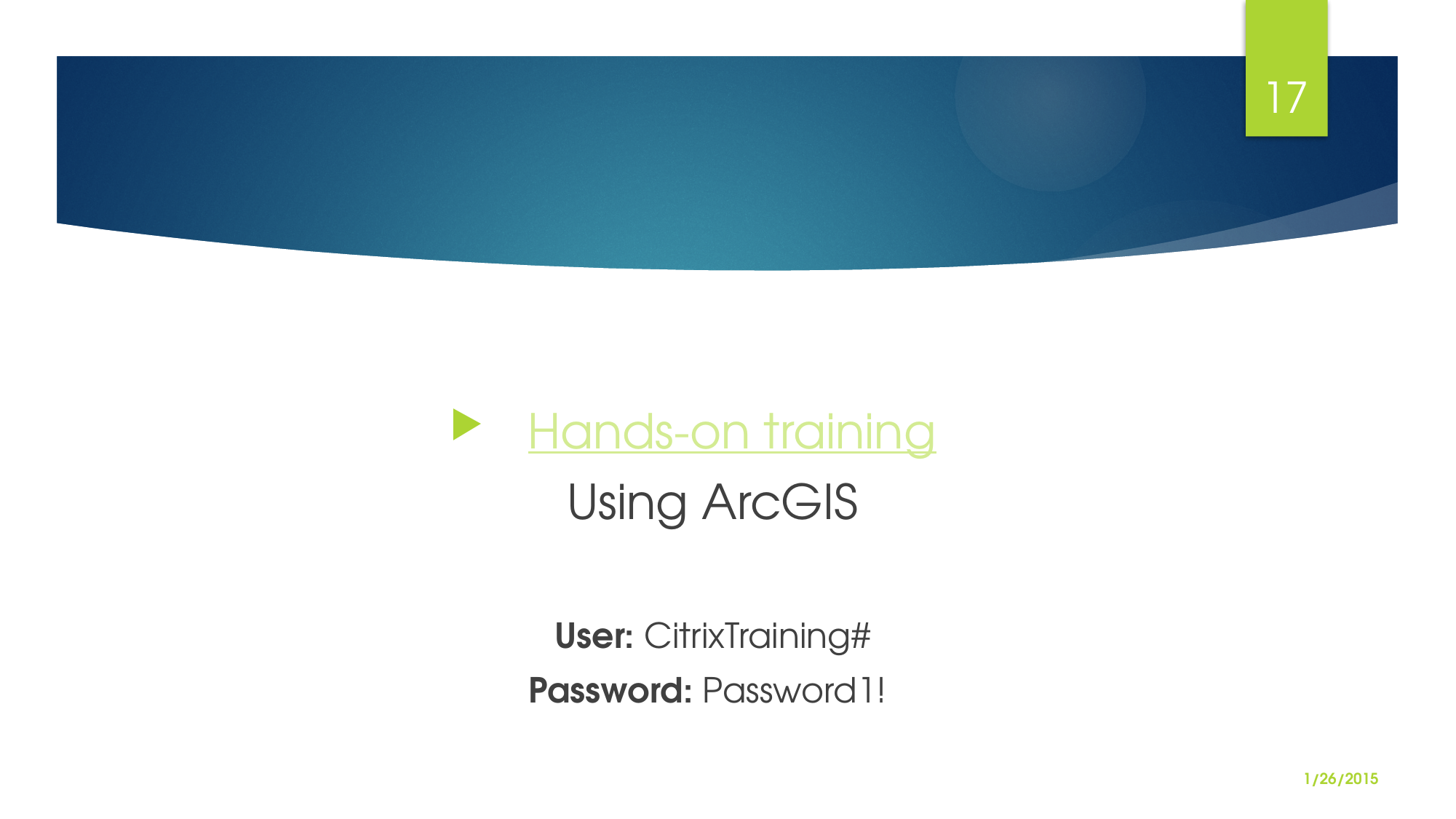

17

Hands-on training
Using ArcGIS

User: CitrixTraining#
Password: Password1!
1/26/2015